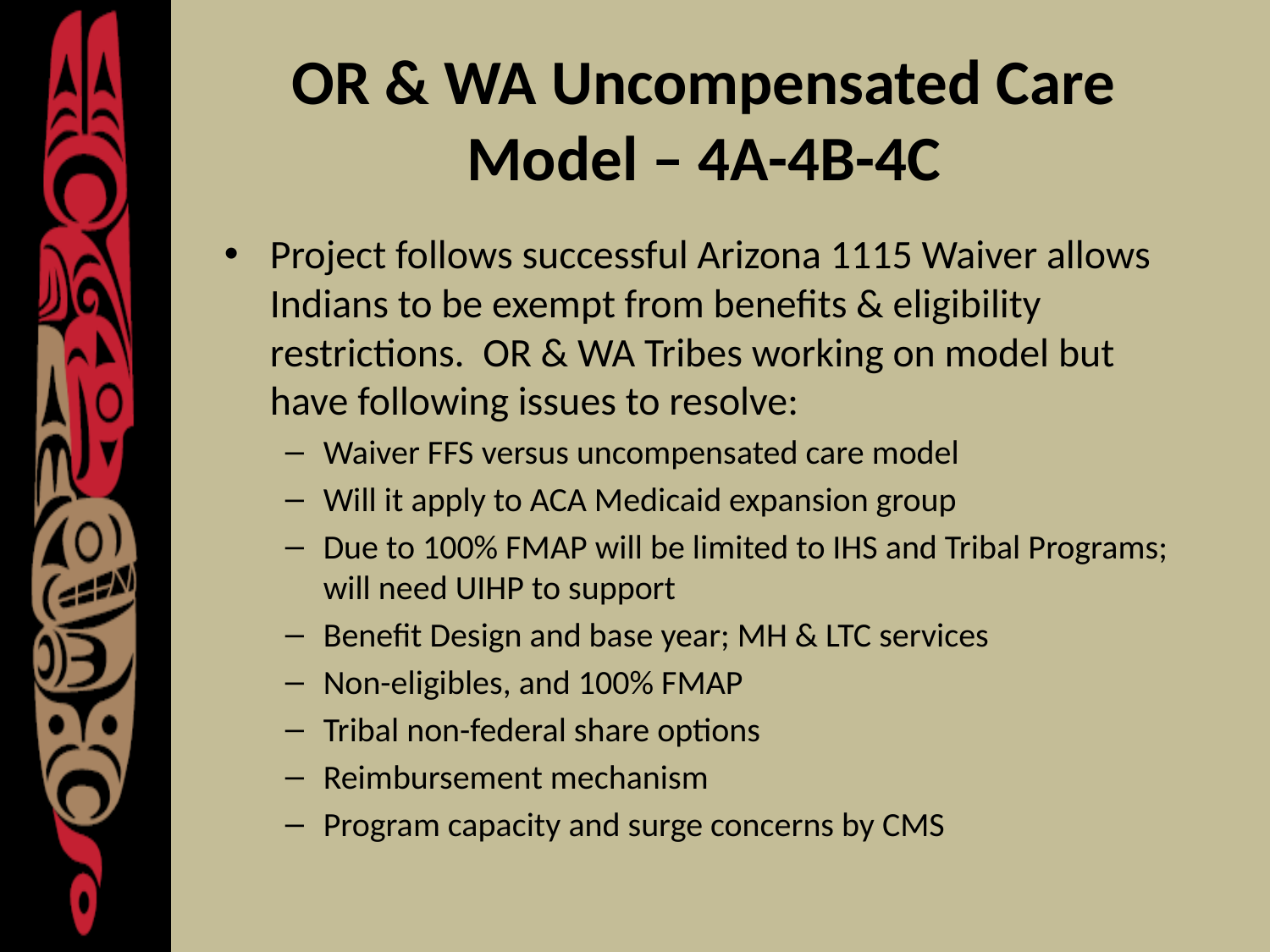

# OR & WA Uncompensated Care Model – 4A-4B-4C
Project follows successful Arizona 1115 Waiver allows Indians to be exempt from benefits & eligibility restrictions.  OR & WA Tribes working on model but have following issues to resolve:
Waiver FFS versus uncompensated care model
Will it apply to ACA Medicaid expansion group
Due to 100% FMAP will be limited to IHS and Tribal Programs; will need UIHP to support
Benefit Design and base year; MH & LTC services
Non-eligibles, and 100% FMAP
Tribal non-federal share options
Reimbursement mechanism
Program capacity and surge concerns by CMS